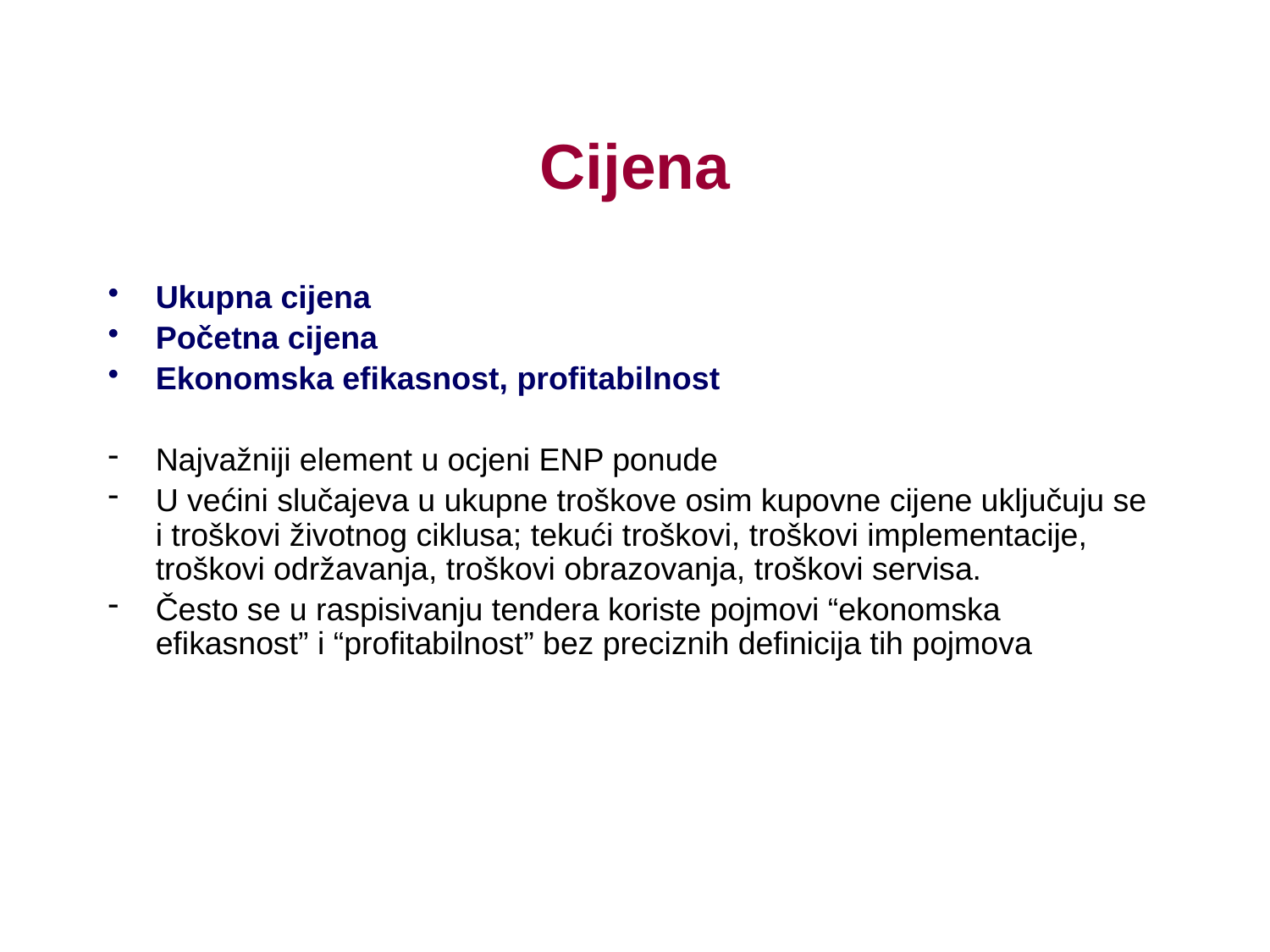

# Cijena
Ukupna cijena
Početna cijena
Ekonomska efikasnost, profitabilnost

Najvažniji element u ocjeni ENP ponude
U većini slučajeva u ukupne troškove osim kupovne cijene uključuju se i troškovi životnog ciklusa; tekući troškovi, troškovi implementacije, troškovi održavanja, troškovi obrazovanja, troškovi servisa.
Često se u raspisivanju tendera koriste pojmovi “ekonomska efikasnost” i “profitabilnost” bez preciznih definicija tih pojmova
28